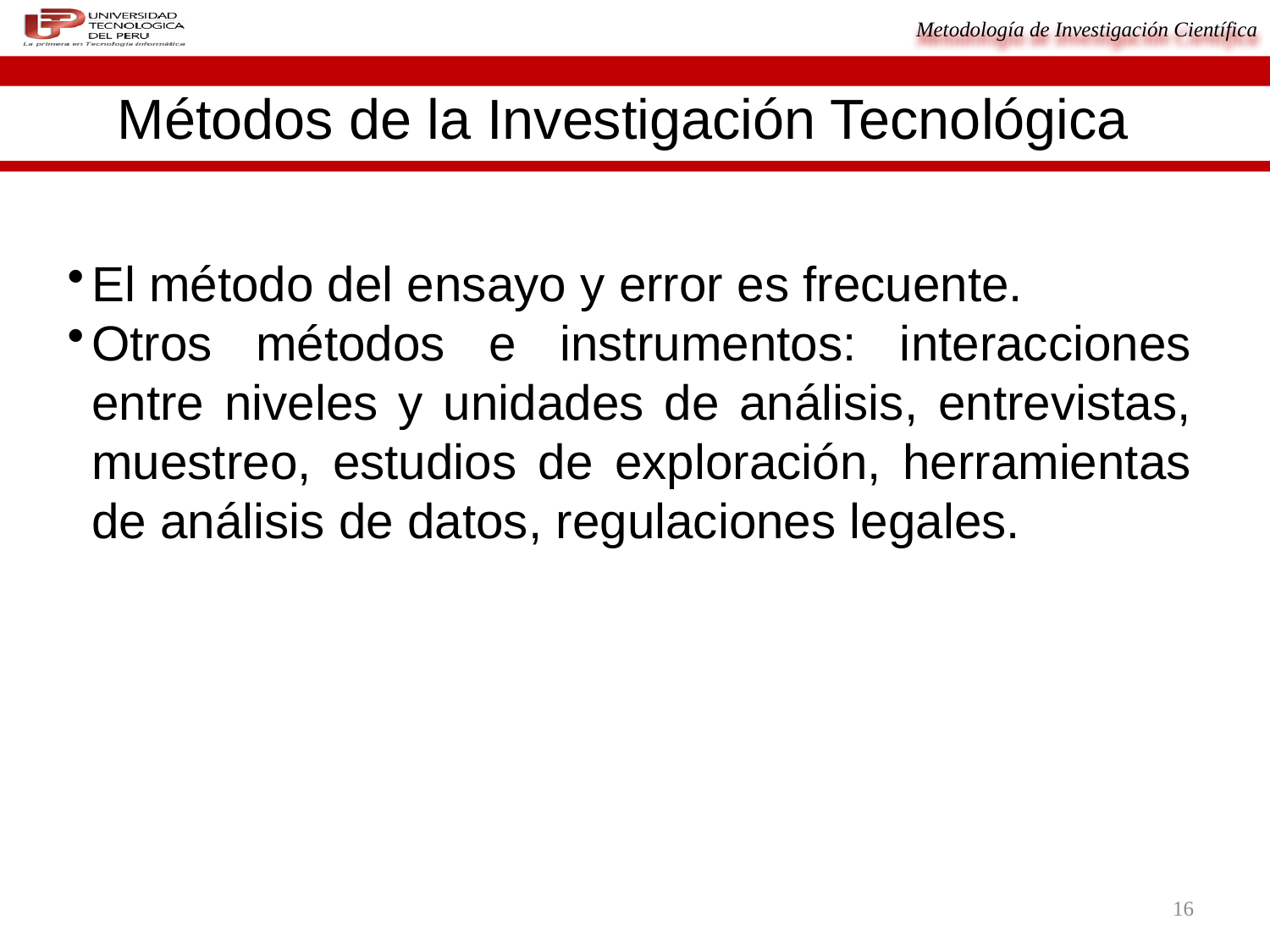

Métodos de la Investigación Tecnológica
El método del ensayo y error es frecuente.
Otros métodos e instrumentos: interacciones entre niveles y unidades de análisis, entrevistas, muestreo, estudios de exploración, herramientas de análisis de datos, regulaciones legales.
16